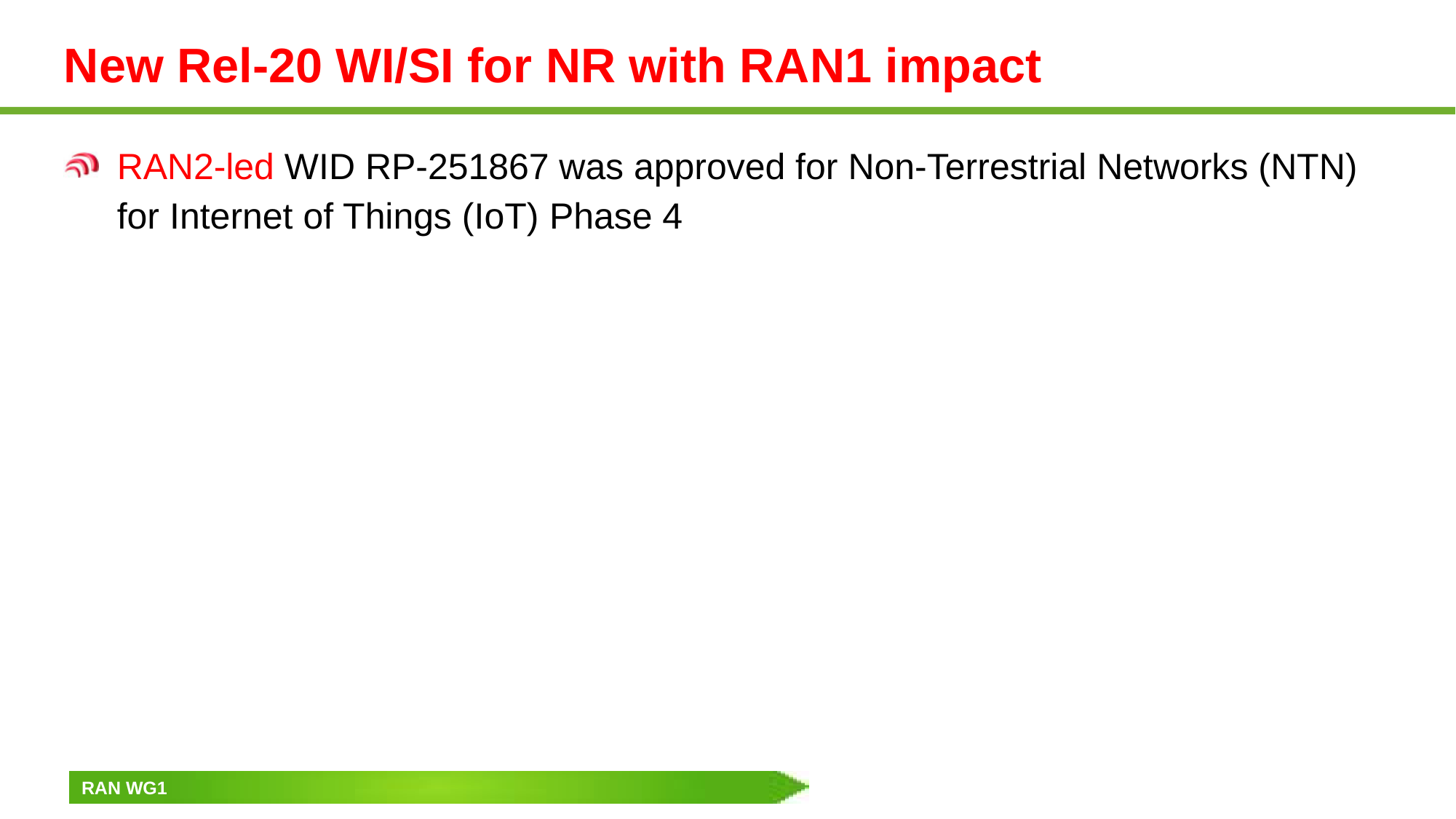

# New Rel-20 WI/SI for NR with RAN1 impact
RAN2-led WID RP-251867 was approved for Non-Terrestrial Networks (NTN) for Internet of Things (IoT) Phase 4